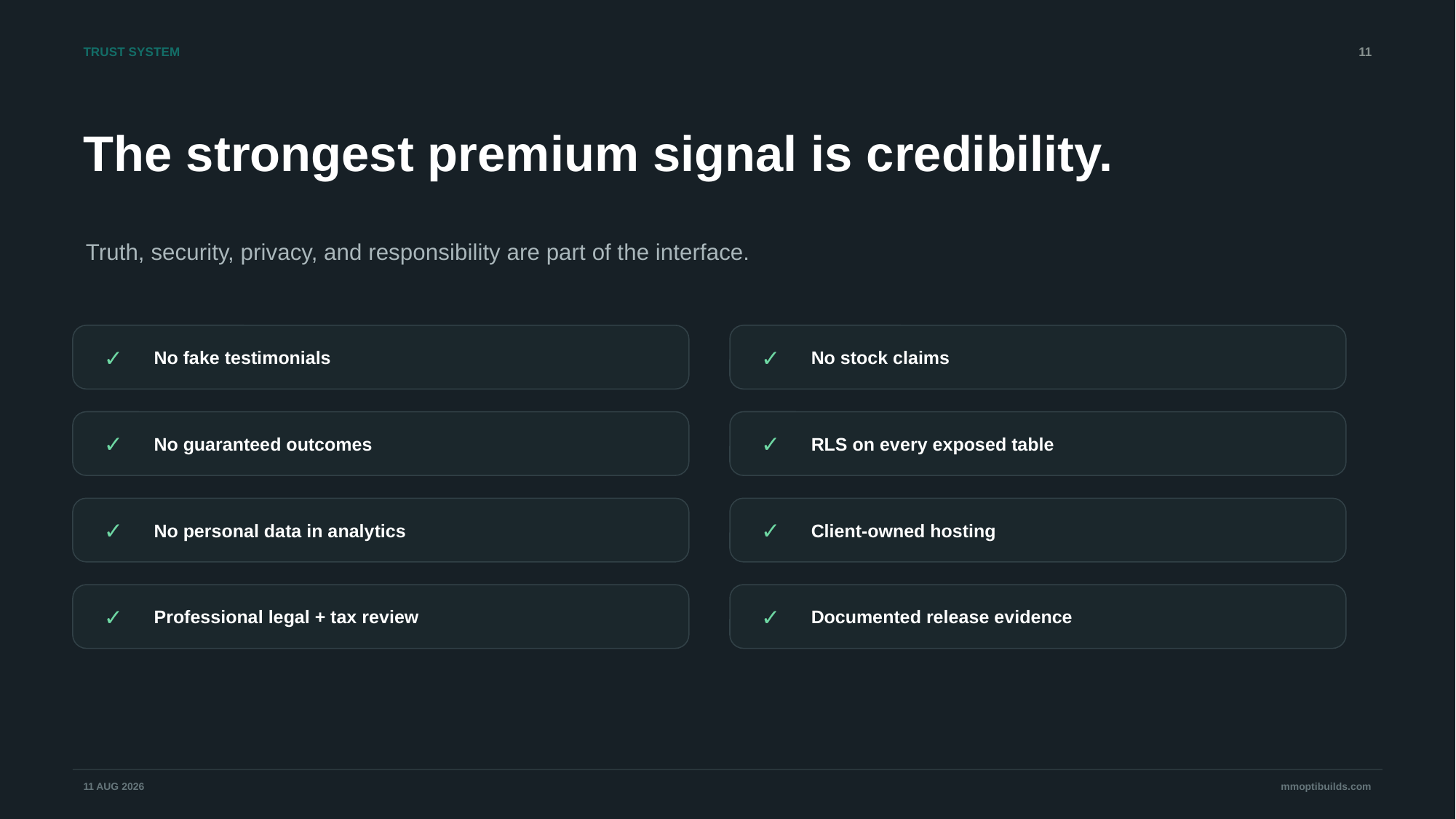

TRUST SYSTEM
11
The strongest premium signal is credibility.
Truth, security, privacy, and responsibility are part of the interface.

No fake testimonials
No stock claims
✓
✓

No guaranteed outcomes
RLS on every exposed table
✓
✓

No personal data in analytics
Client-owned hosting
✓
✓

Professional legal + tax review
Documented release evidence
✓
✓

11 AUG 2026
mmoptibuilds.com